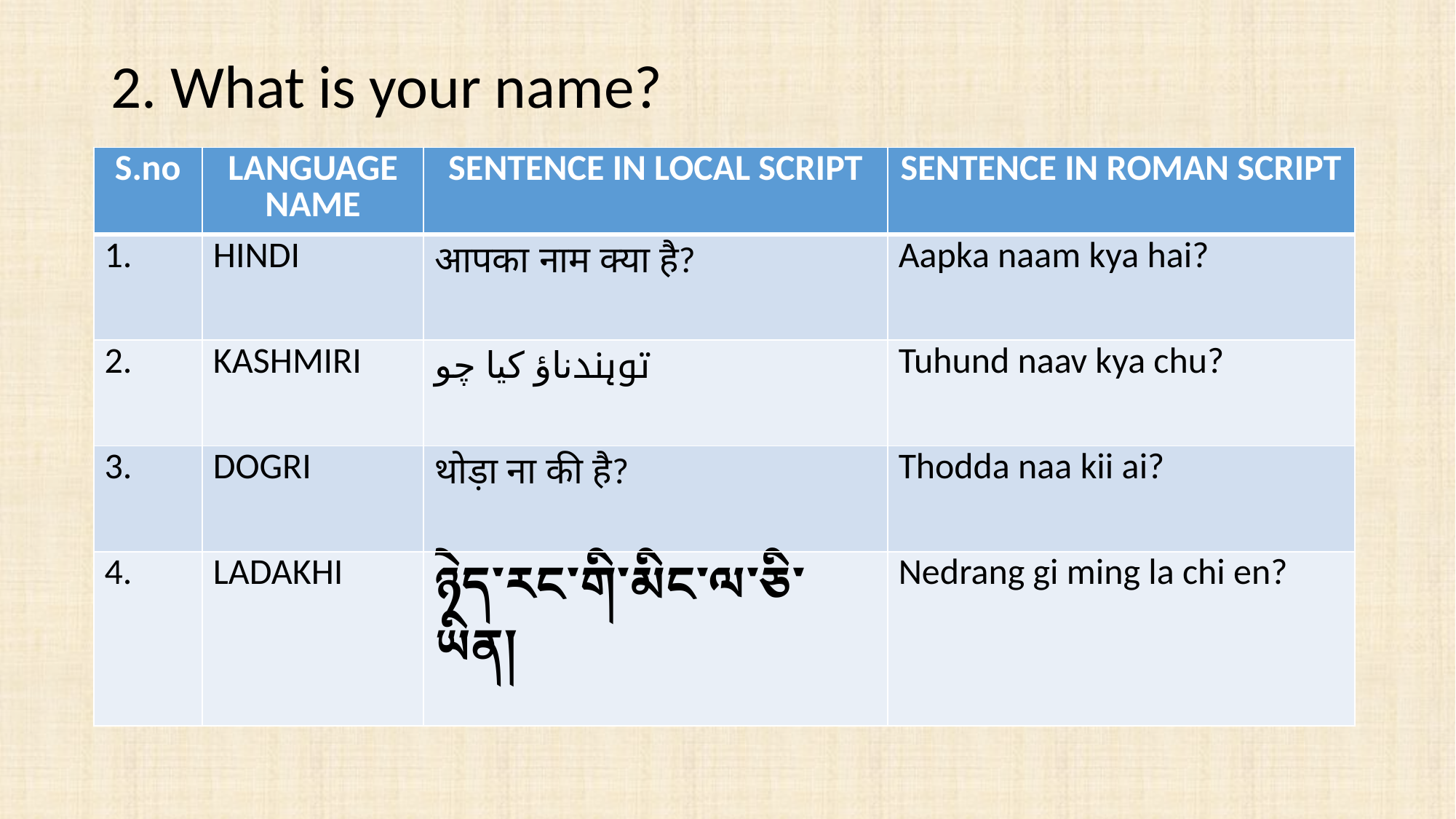

# 2. What is your name?
| S.no | LANGUAGE NAME | SENTENCE IN LOCAL SCRIPT | SENTENCE IN ROMAN SCRIPT |
| --- | --- | --- | --- |
| 1. | HINDI | आपका नाम क्या है? | Aapka naam kya hai? |
| 2. | KASHMIRI | توہندناؤ کیا چو | Tuhund naav kya chu? |
| 3. | DOGRI | थोड़ा ना की है? | Thodda naa kii ai? |
| 4. | LADAKHI | ཉེད་རང་གི་མིང་ལ་ཅི་ཡིན། | Nedrang gi ming la chi en? |